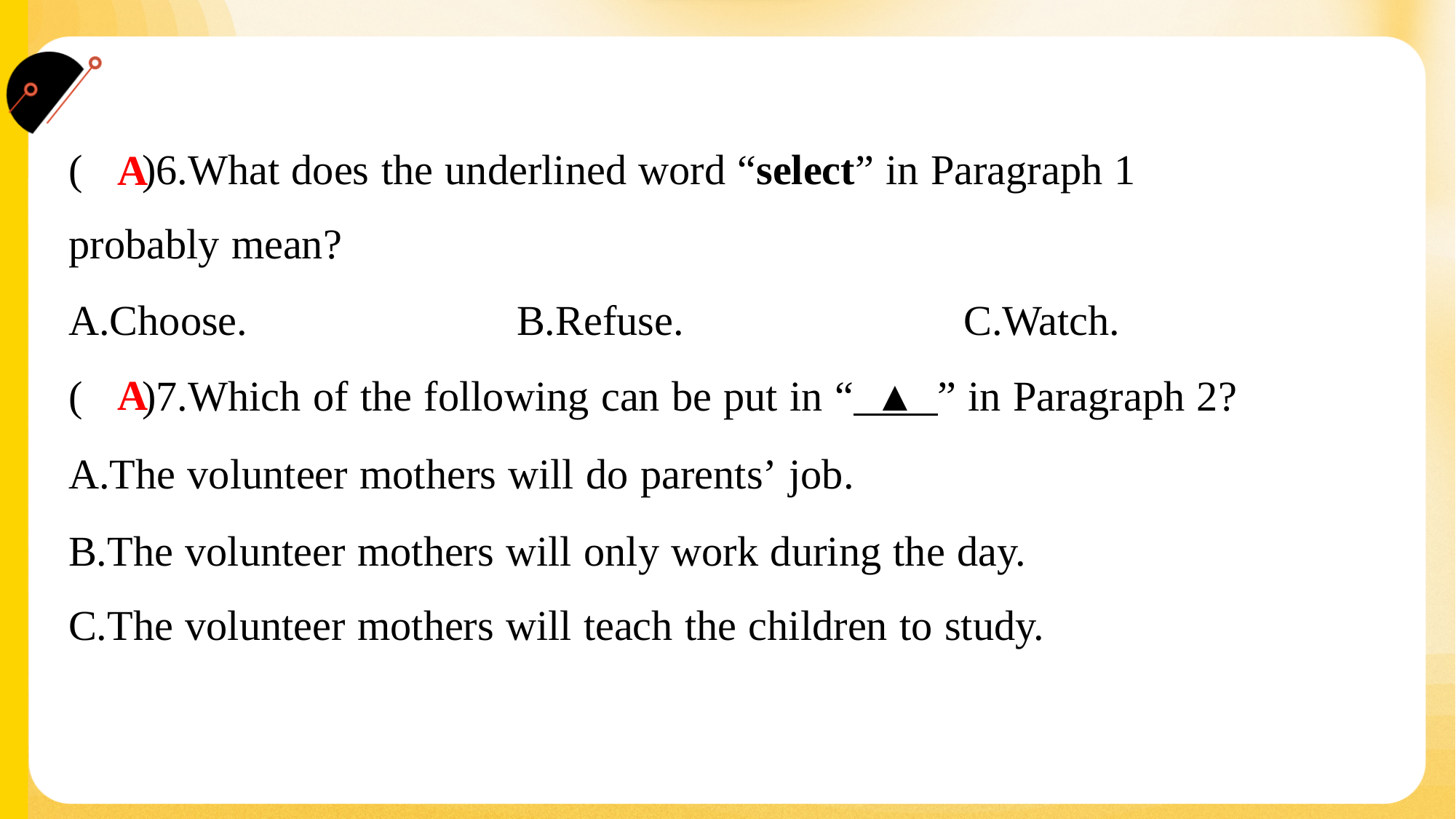

(     )6.What does the underlined word “select” in Paragraph 1
probably mean?
A
A.Choose.	B.Refuse.	C.Watch.
A
(     )7.Which of the following can be put in “  ▲  ” in Paragraph 2?
A.The volunteer mothers will do parents’ job.
B.The volunteer mothers will only work during the day.
C.The volunteer mothers will teach the children to study.